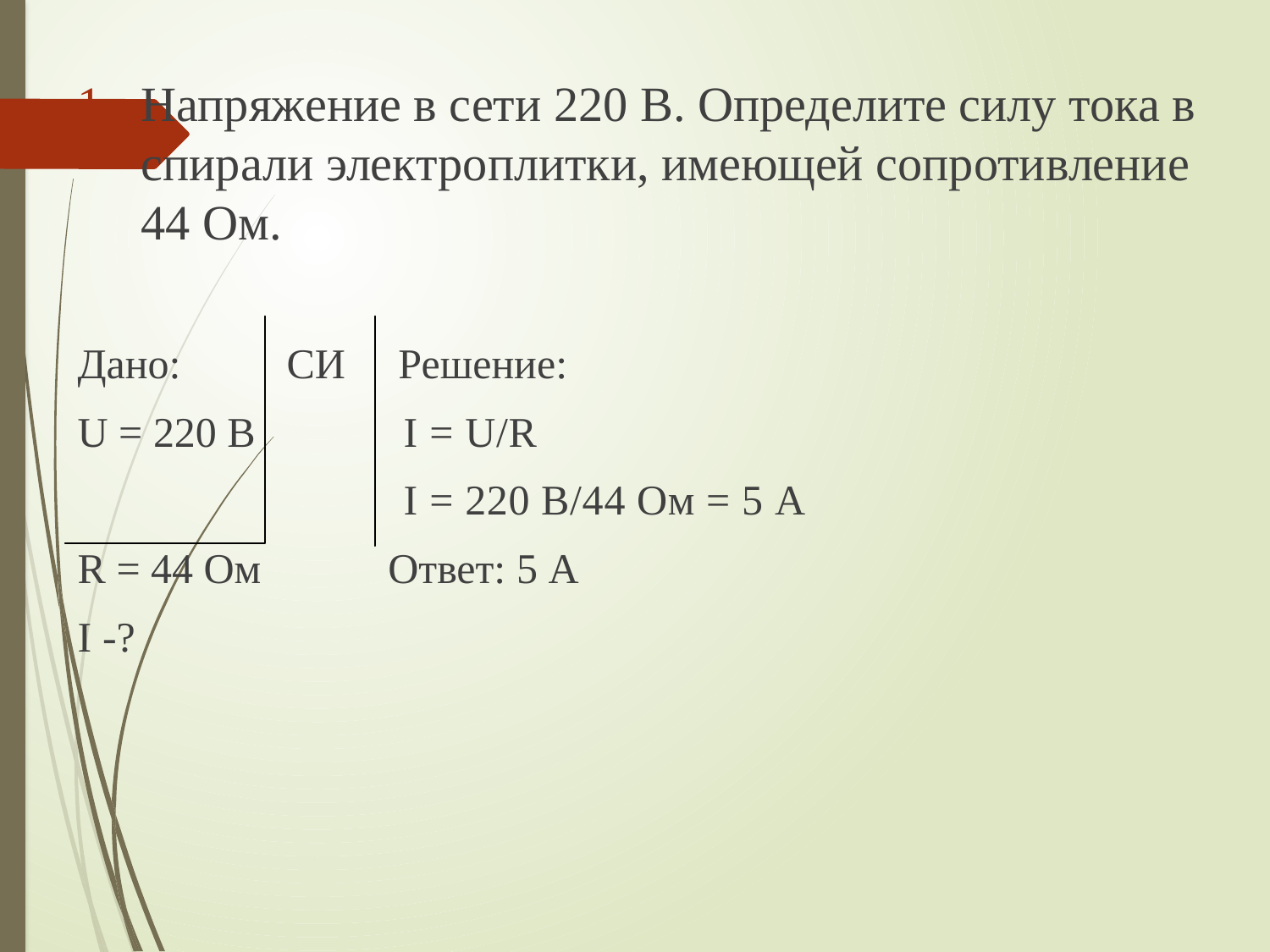

Напряжение в сети 220 В. Определите силу тока в спирали электроплитки, имеющей сопротивление 44 Ом.

Дано:          СИ     Решение:
U = 220 В              I = U/R
                            I = 220 В/44 Ом = 5 А
R = 44 Ом            Ответ: 5 А
I -?